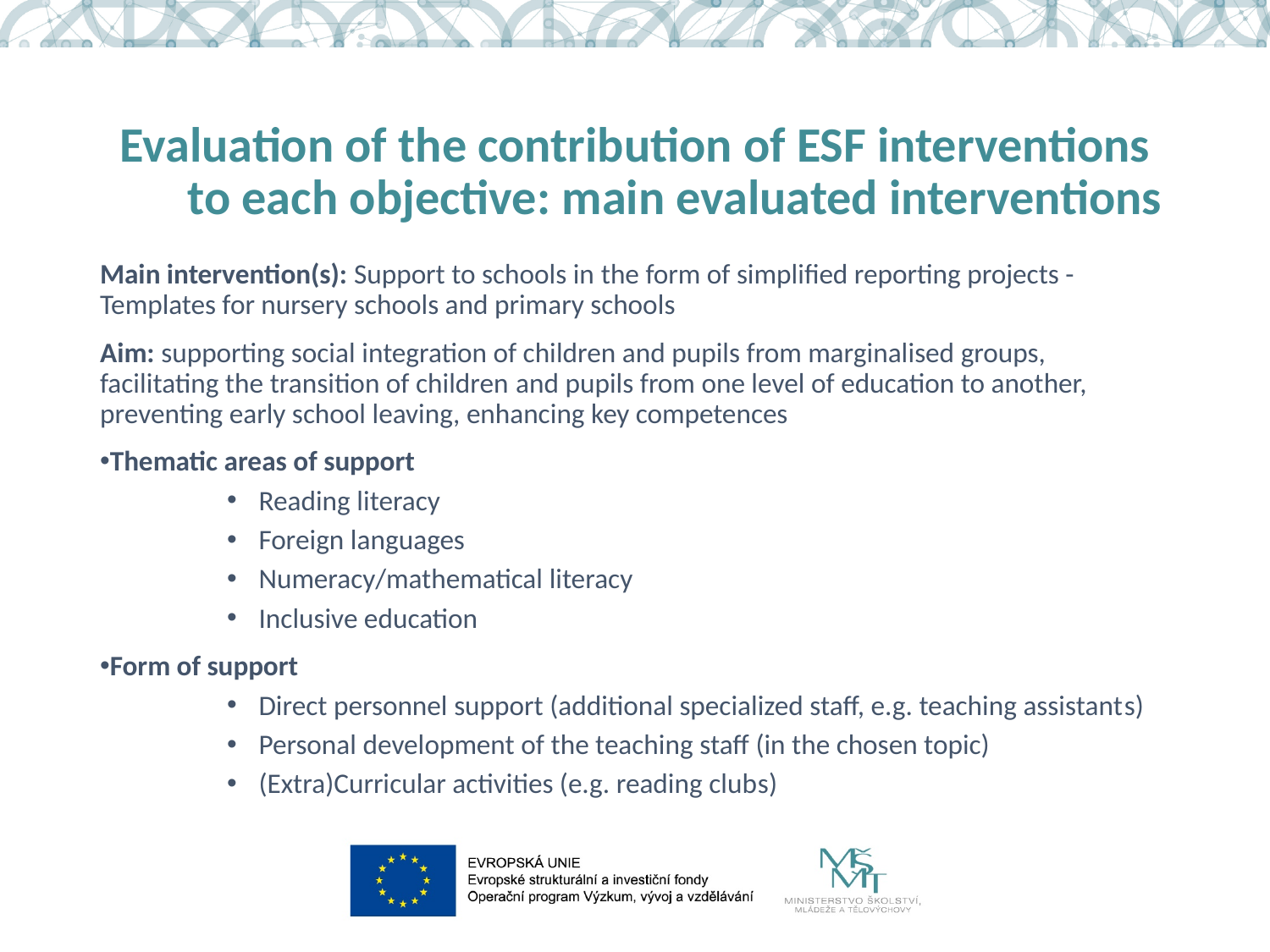

# Evaluation of the contribution of ESF interventions to each objective: main evaluated interventions
Main intervention(s): Support to schools in the form of simplified reporting projects - Templates for nursery schools and primary schools
Aim: supporting social integration of children and pupils from marginalised groups, facilitating the transition of children and pupils from one level of education to another, preventing early school leaving, enhancing key competences
Thematic areas of support
Reading literacy
Foreign languages
Numeracy/mathematical literacy
Inclusive education
Form of support
Direct personnel support (additional specialized staff, e.g. teaching assistants)
Personal development of the teaching staff (in the chosen topic)
(Extra)Curricular activities (e.g. reading clubs)